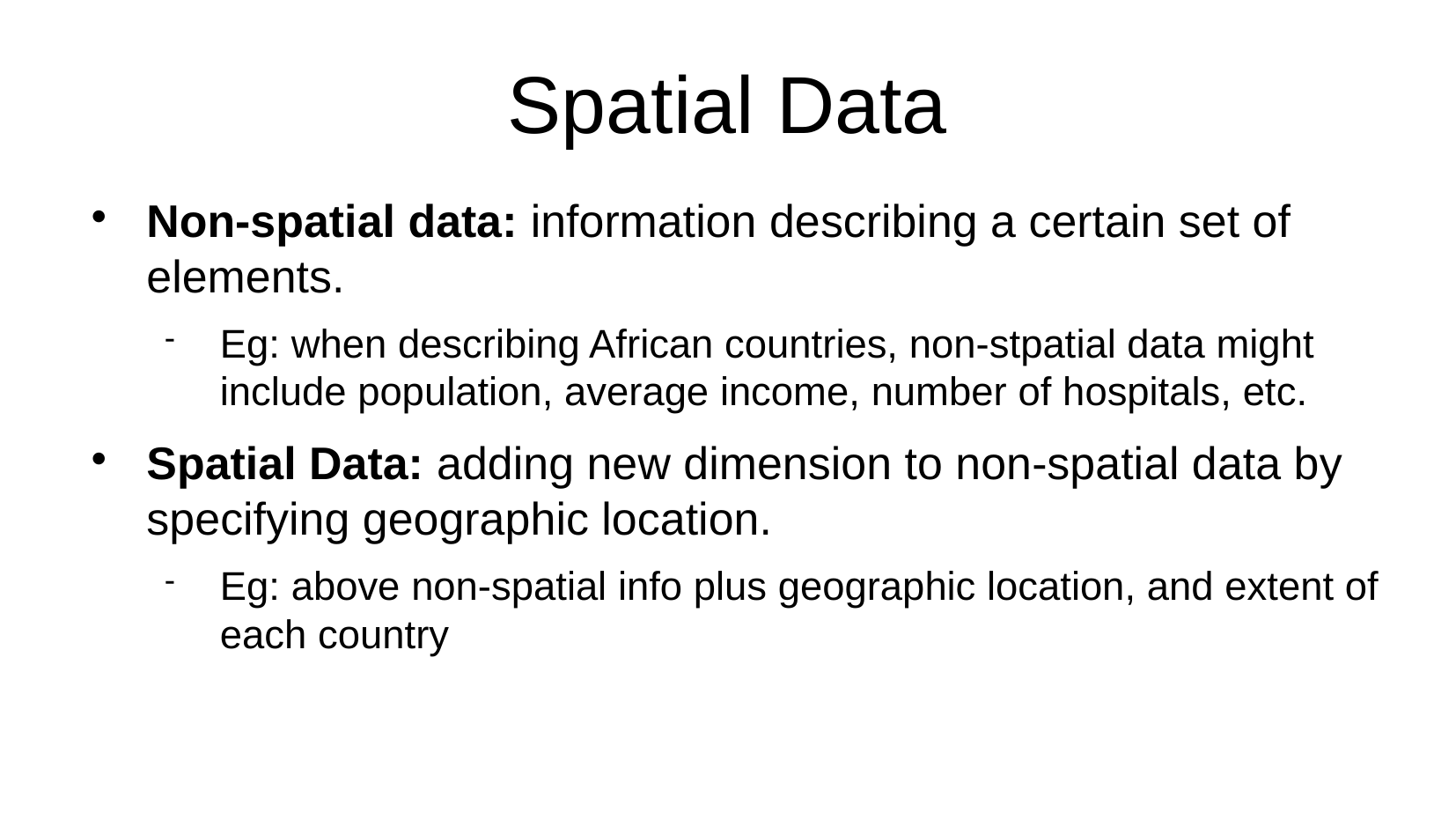

Spatial Data
Non-spatial data: information describing a certain set of elements.
Eg: when describing African countries, non-stpatial data might include population, average income, number of hospitals, etc.
Spatial Data: adding new dimension to non-spatial data by specifying geographic location.
Eg: above non-spatial info plus geographic location, and extent of each country